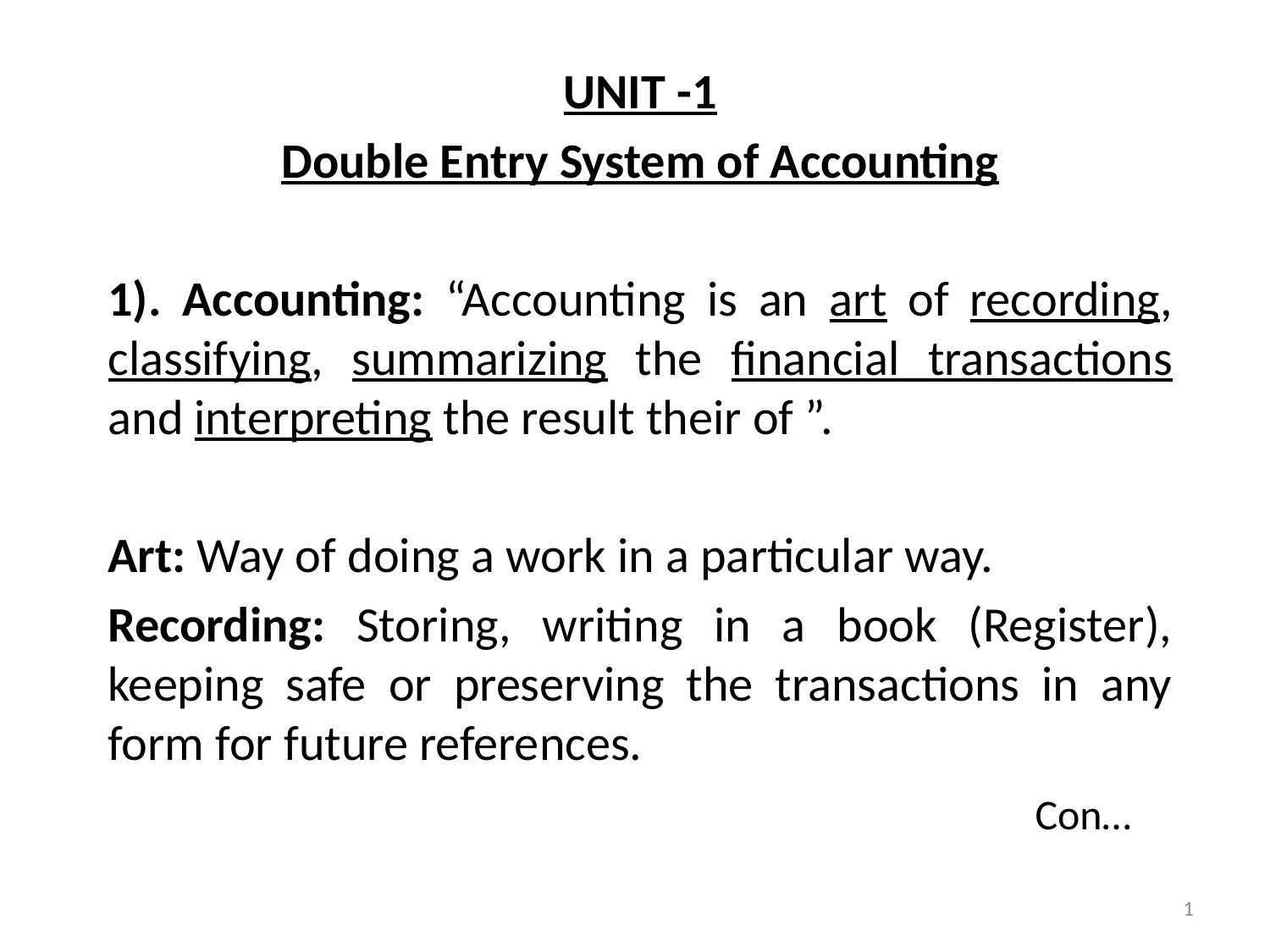

UNIT -1
Double Entry System of Accounting

1). Accounting: “Accounting is an art of recording, classifying, summarizing the financial transactions and interpreting the result their of ”.

Art: Way of doing a work in a particular way.
Recording: Storing, writing in a book (Register), keeping safe or preserving the transactions in any form for future references.
							    Con…

Classifying: Making the groups of the transactions like all the salaries of employees in salary account, rents in the in the rent account, purchases in the purchase account and sales in the sale account etc.
							Con…

1